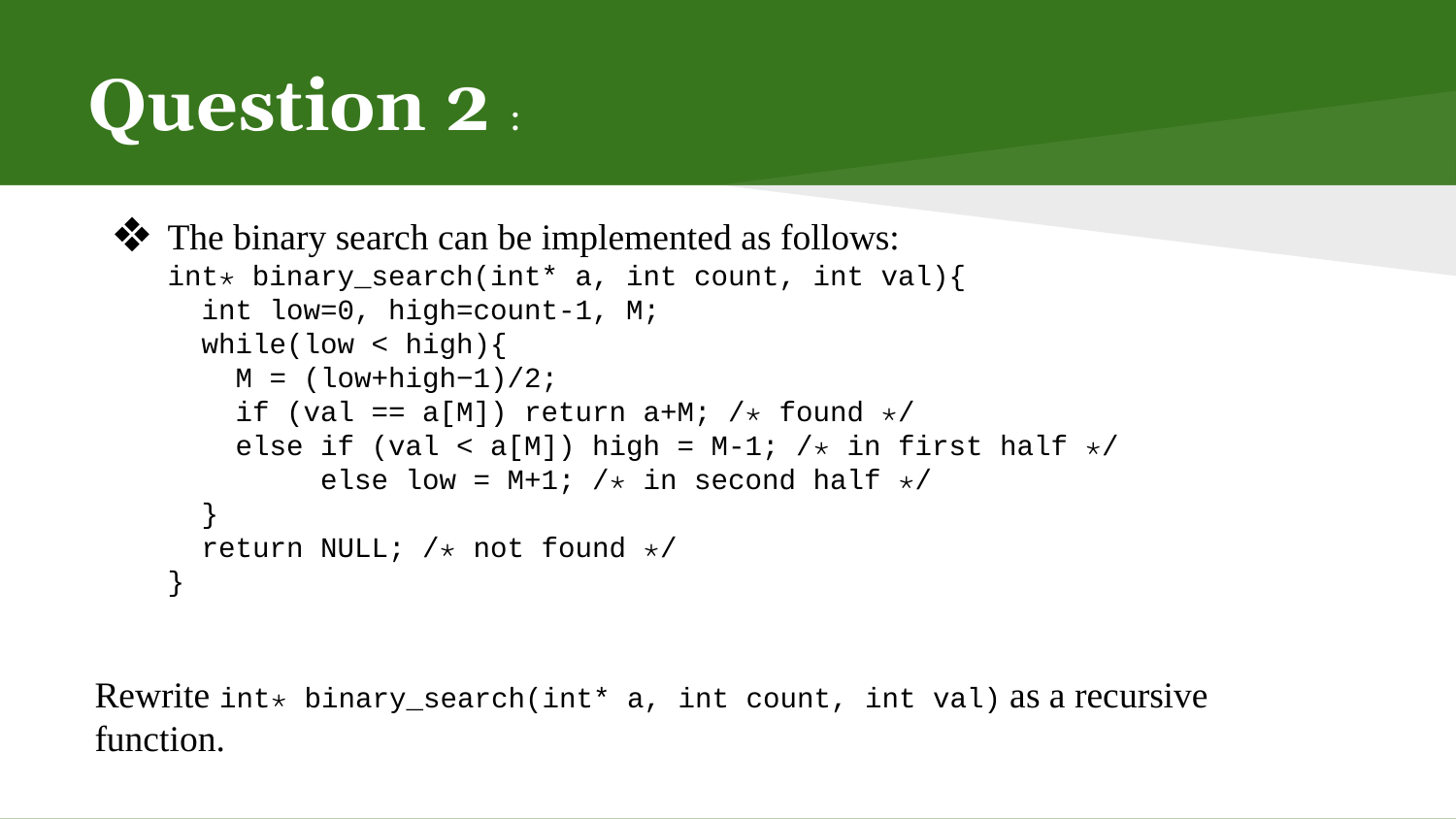

# Question 2 :
The binary search can be implemented as follows:
int∗ binary_search(int* a, int count, int val){
  int low=0, high=count-1, M;
  while(low < high){
    M = (low+high−1)/2;
    if (val == a[M]) return a+M; /∗ found ∗/
    else if (val < a[M]) high = M-1; /∗ in first half ∗/
         else low = M+1; /∗ in second half ∗/
  }
  return NULL; /∗ not found ∗/
}

Rewrite int∗ binary_search(int* a, int count, int val) as a recursive function.